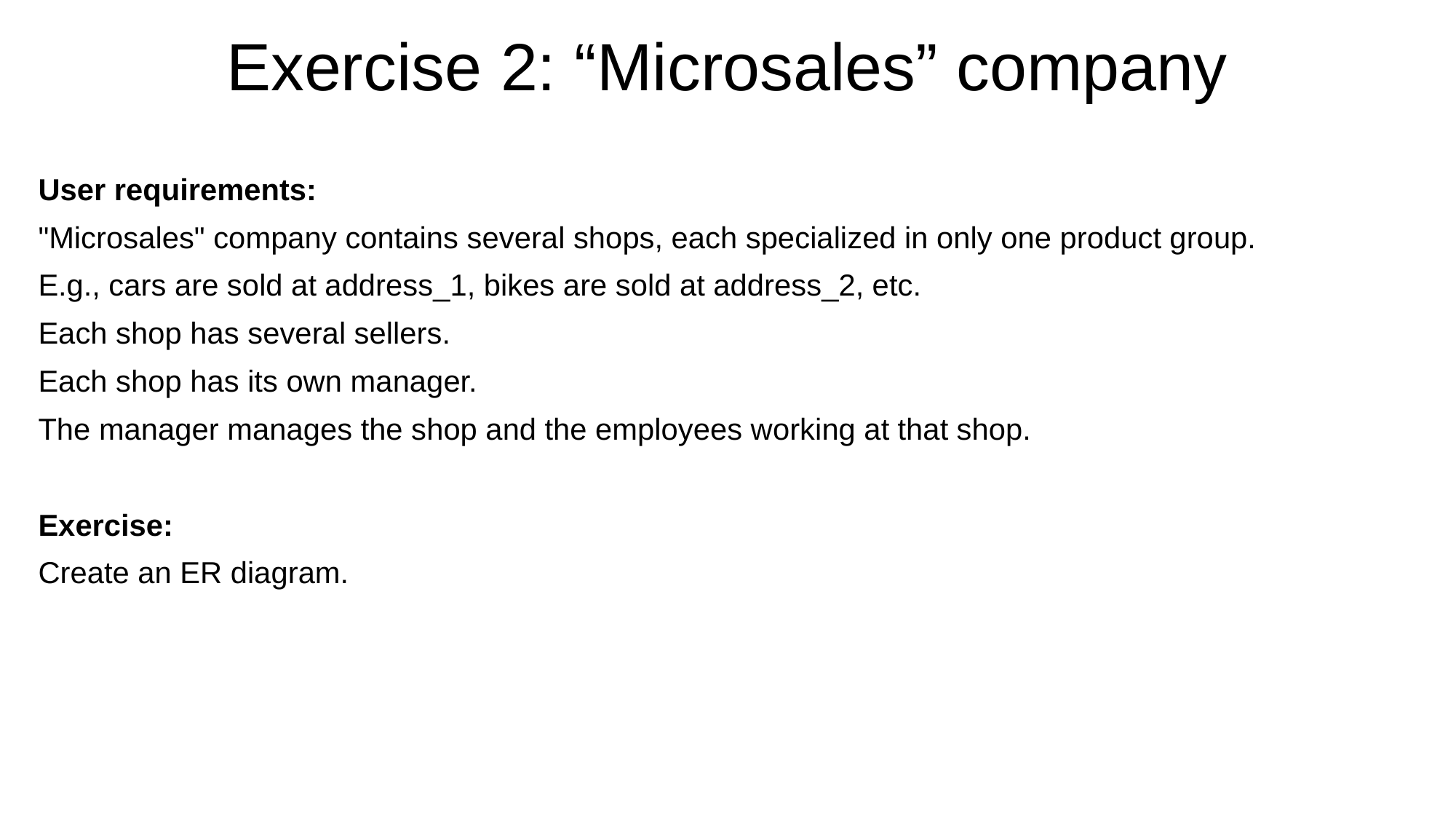

Exercise 2: “Microsales” company
# User requirements:
"Microsales" company contains several shops, each specialized in only one product group.
E.g., cars are sold at address_1, bikes are sold at address_2, etc.
Each shop has several sellers.
Each shop has its own manager.
The manager manages the shop and the employees working at that shop.

Exercise:
Create an ER diagram.